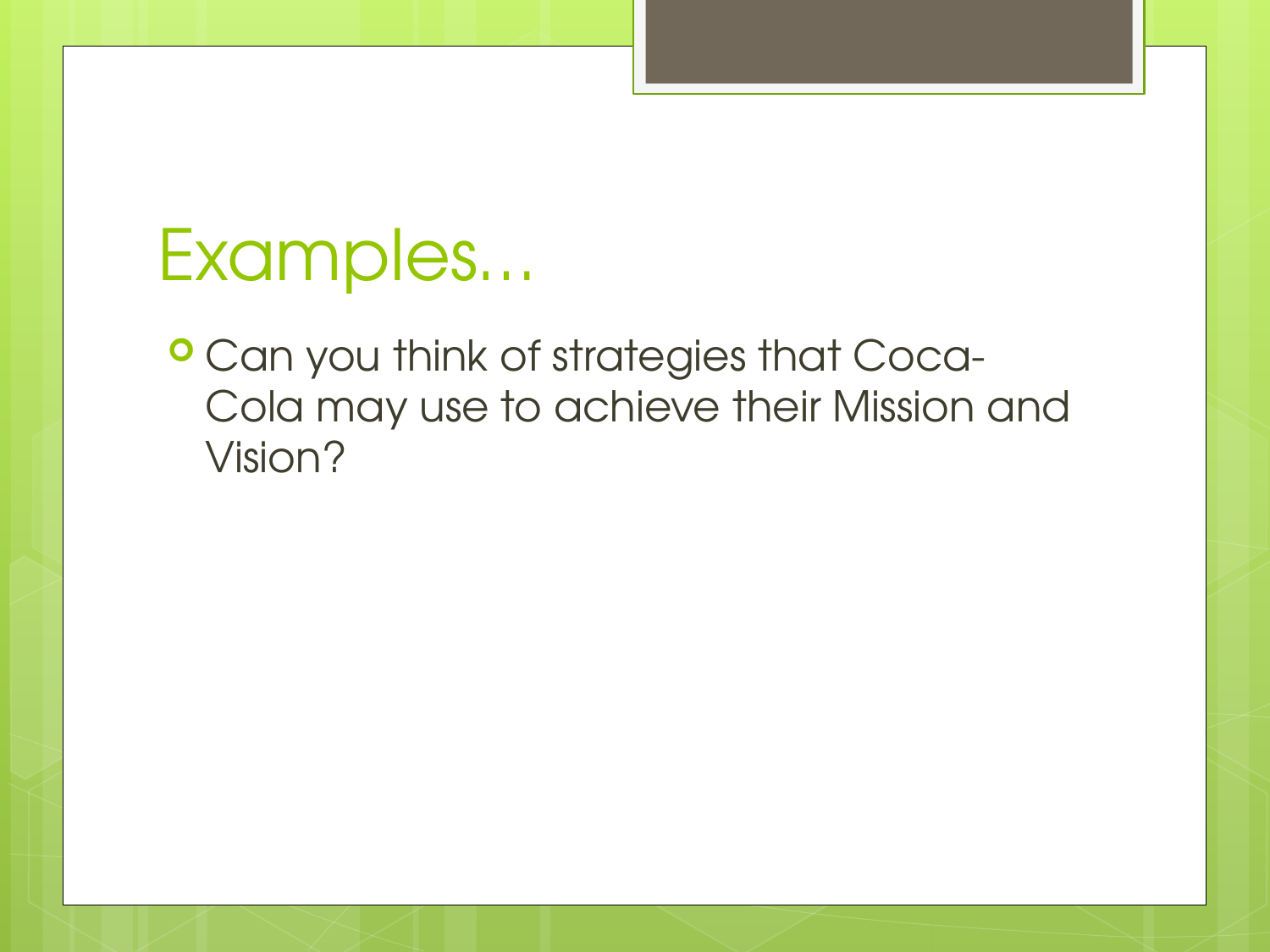

# Examples…
Can you think of strategies that Coca-Cola may use to achieve their Mission and Vision?